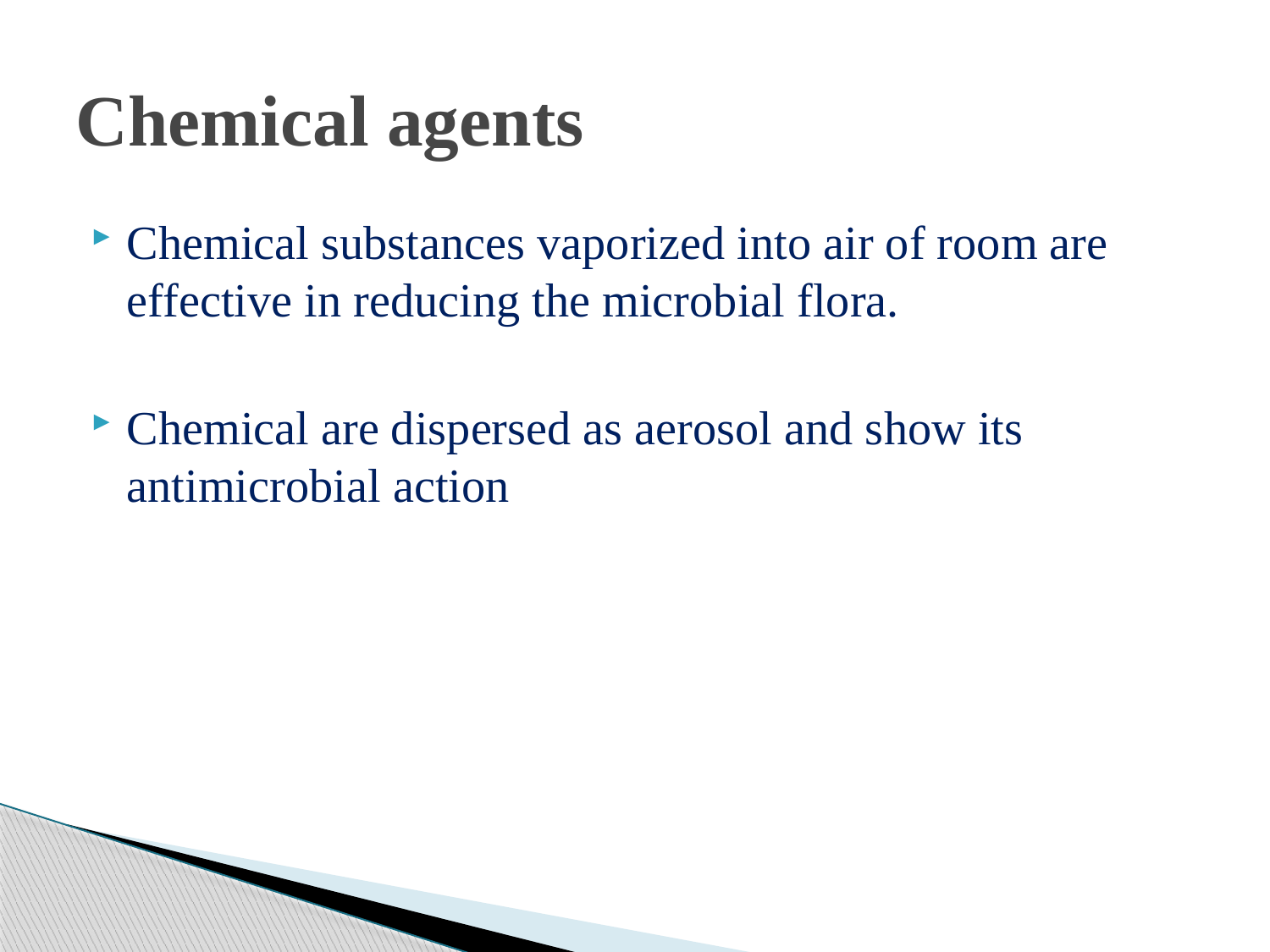

# Chemical agents
Chemical substances vaporized into air of room are effective in reducing the microbial flora.

Chemical are dispersed as aerosol and show its antimicrobial action